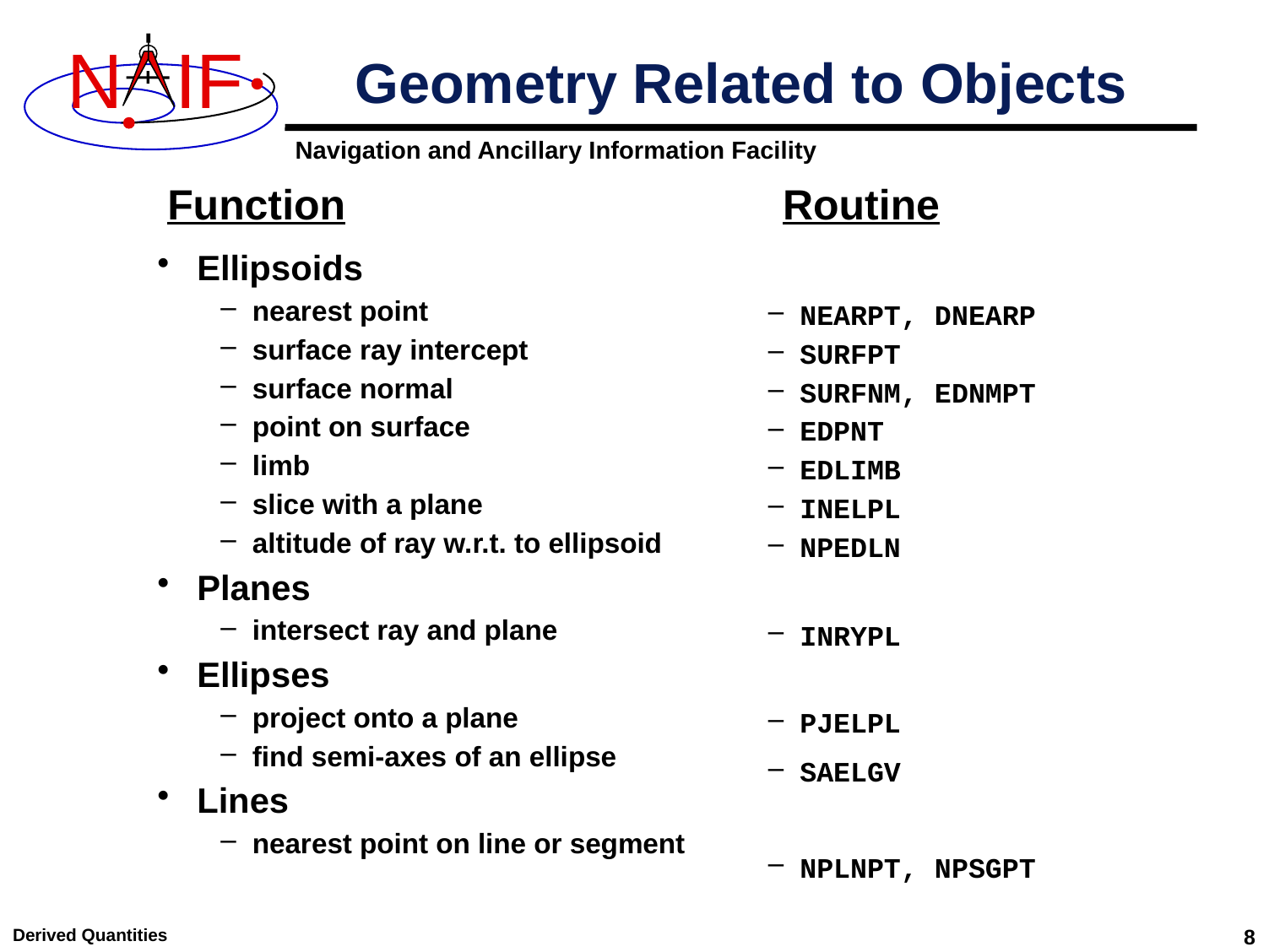

# Geometry Related to Objects
Function
Routine
Ellipsoids
nearest point
surface ray intercept
surface normal
point on surface
limb
slice with a plane
altitude of ray w.r.t. to ellipsoid
Planes
intersect ray and plane
Ellipses
project onto a plane
find semi-axes of an ellipse
Lines
nearest point on line or segment

NEARPT, DNEARP
SURFPT
SURFNM, EDNMPT
EDPNT
EDLIMB
INELPL
NPEDLN

INRYPL

PJELPL
SAELGV

NPLNPT, NPSGPT
Derived Quantities
8